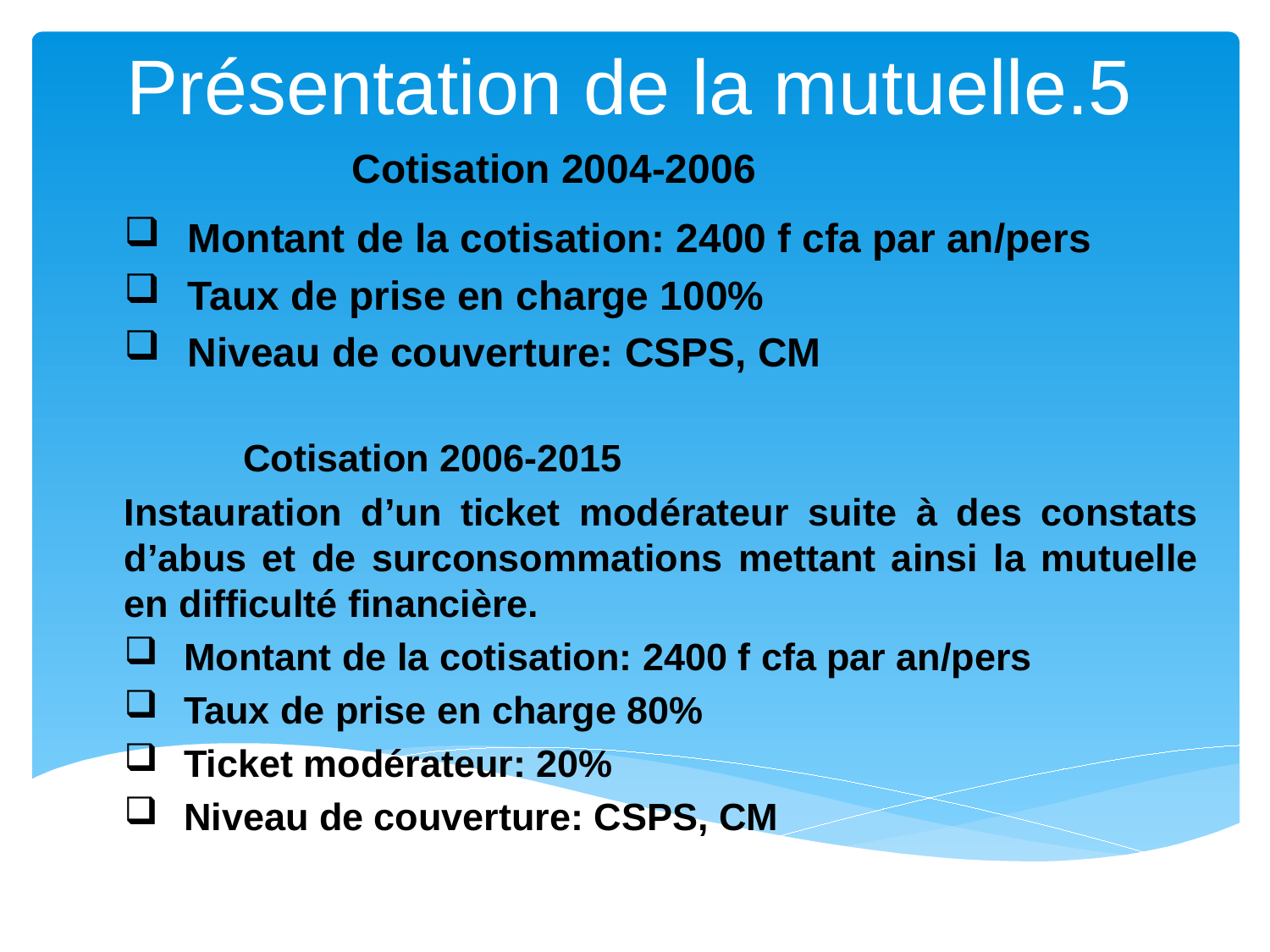

# Présentation de la mutuelle.5
Cotisation 2004-2006
Montant de la cotisation: 2400 f cfa par an/pers
Taux de prise en charge 100%
Niveau de couverture: CSPS, CM

		Cotisation 2006-2015
Instauration d’un ticket modérateur suite à des constats d’abus et de surconsommations mettant ainsi la mutuelle en difficulté financière.
Montant de la cotisation: 2400 f cfa par an/pers
Taux de prise en charge 80%
Ticket modérateur: 20%
Niveau de couverture: CSPS, CM